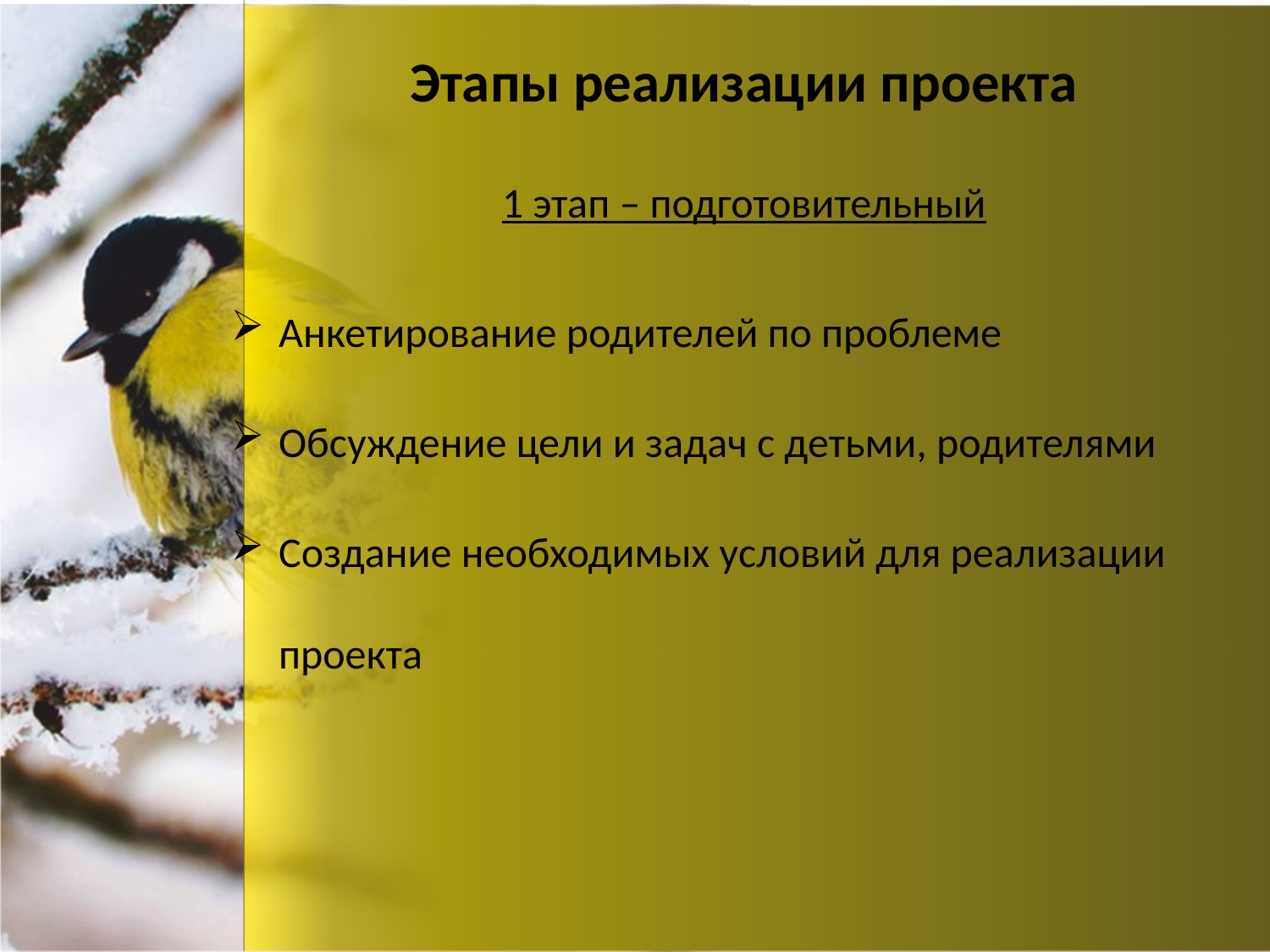

# Этапы реализации проекта
1 этап – подготовительный
Анкетирование родителей по проблеме
Обсуждение цели и задач с детьми, родителями
Создание необходимых условий для реализации проекта